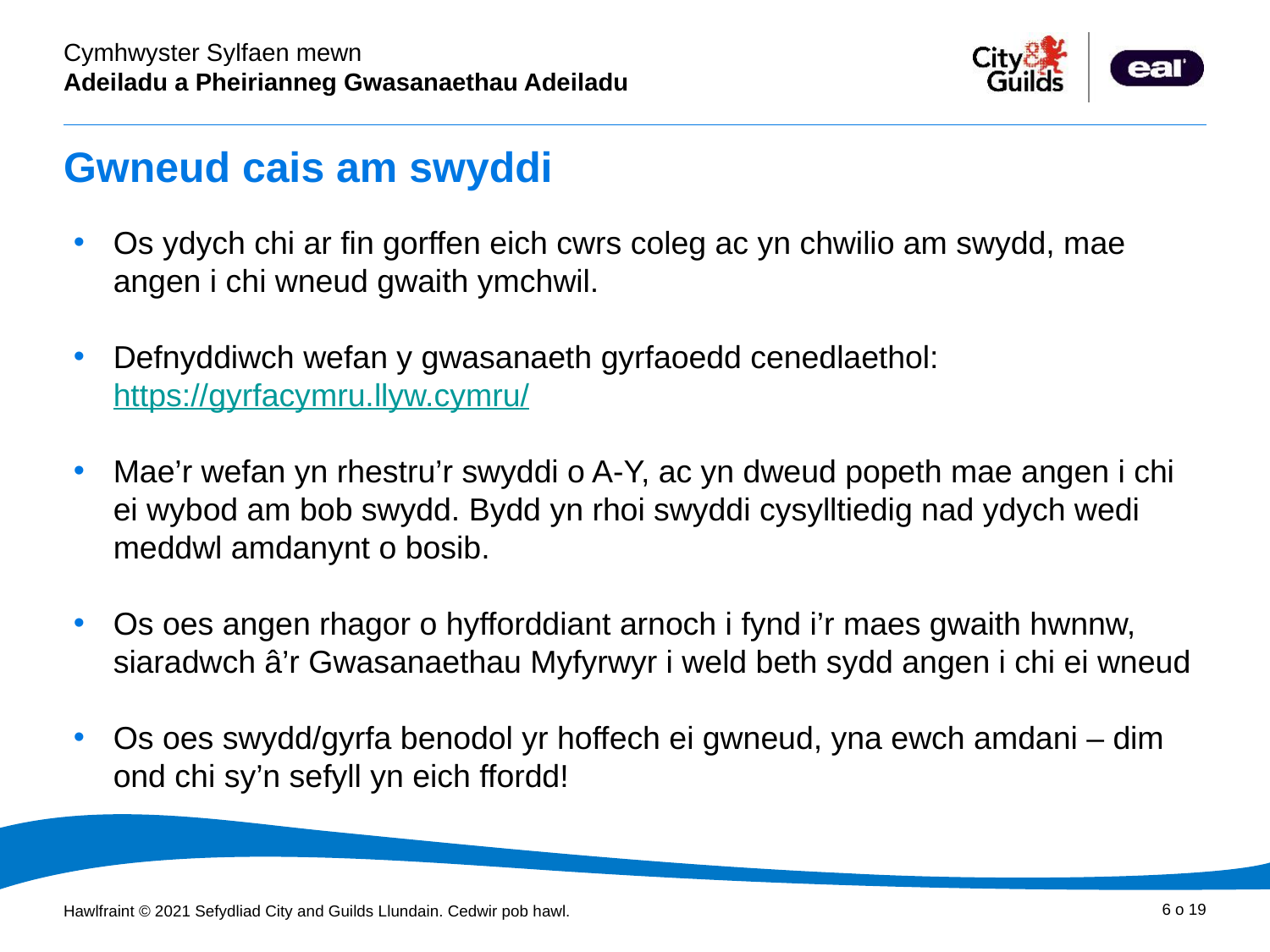

Gwneud cais am swyddi
Os ydych chi ar fin gorffen eich cwrs coleg ac yn chwilio am swydd, mae angen i chi wneud gwaith ymchwil.

Defnyddiwch wefan y gwasanaeth gyrfaoedd cenedlaethol:
https://gyrfacymru.llyw.cymru/

Mae’r wefan yn rhestru’r swyddi o A-Y, ac yn dweud popeth mae angen i chi ei wybod am bob swydd. Bydd yn rhoi swyddi cysylltiedig nad ydych wedi meddwl amdanynt o bosib.

Os oes angen rhagor o hyfforddiant arnoch i fynd i’r maes gwaith hwnnw, siaradwch â’r Gwasanaethau Myfyrwyr i weld beth sydd angen i chi ei wneud

Os oes swydd/gyrfa benodol yr hoffech ei gwneud, yna ewch amdani – dim ond chi sy’n sefyll yn eich ffordd!